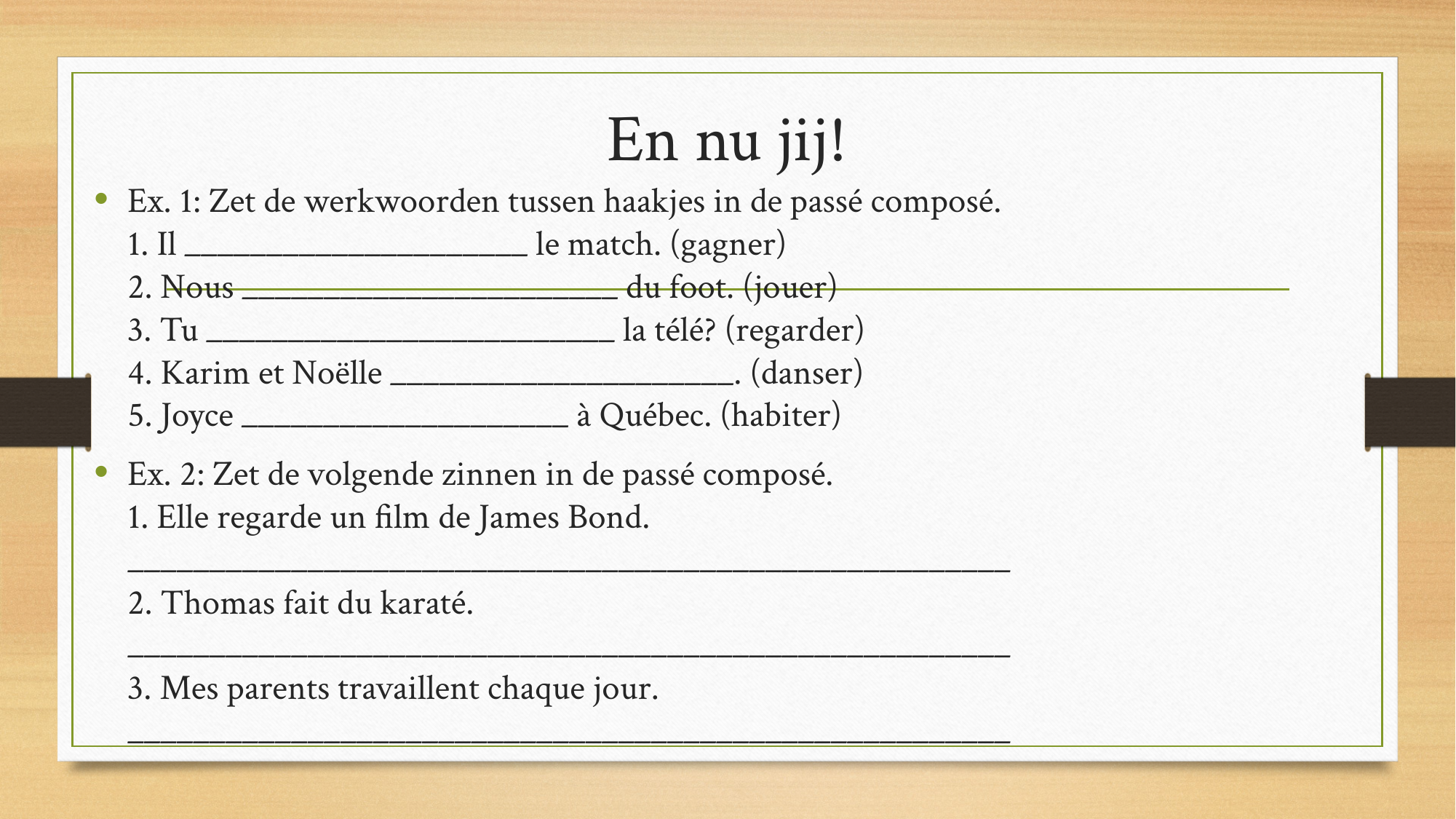

# En nu jij!
Ex. 1: Zet de werkwoorden tussen haakjes in de passé composé.
1. Il _____________________ le match. (gagner)
2. Nous _______________________ du foot. (jouer)
3. Tu _________________________ la télé? (regarder)
4. Karim et Noëlle _____________________. (danser)
5. Joyce ____________________ à Québec. (habiter)
Ex. 2: Zet de volgende zinnen in de passé composé.
1. Elle regarde un film de James Bond.
______________________________________________________
2. Thomas fait du karaté.
______________________________________________________
3. Mes parents travaillent chaque jour.
______________________________________________________